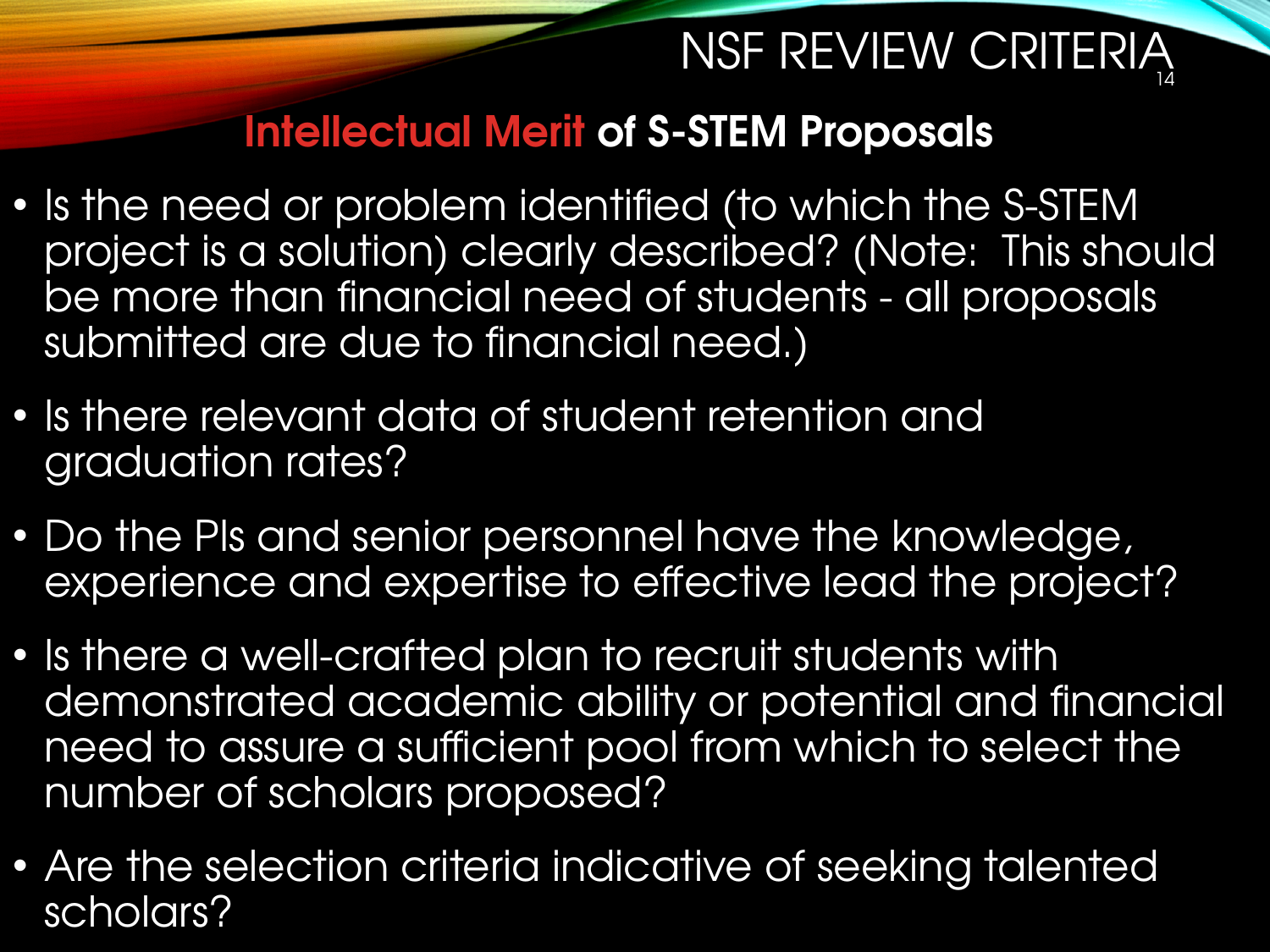

# NSF Review Criteria
14
Intellectual Merit of S-STEM Proposals
Is the need or problem identified (to which the S-STEM project is a solution) clearly described? (Note:  This should be more than financial need of students - all proposals submitted are due to financial need.)
Is there relevant data of student retention and graduation rates?
Do the PIs and senior personnel have the knowledge, experience and expertise to effective lead the project?
Is there a well-crafted plan to recruit students with demonstrated academic ability or potential and financial need to assure a sufficient pool from which to select the number of scholars proposed?
Are the selection criteria indicative of seeking talented scholars?
What is the quality of the academic program for scholars?
How does the project assure quality in the support/resources for scholars?
Are you convinced that the project will be well managed?